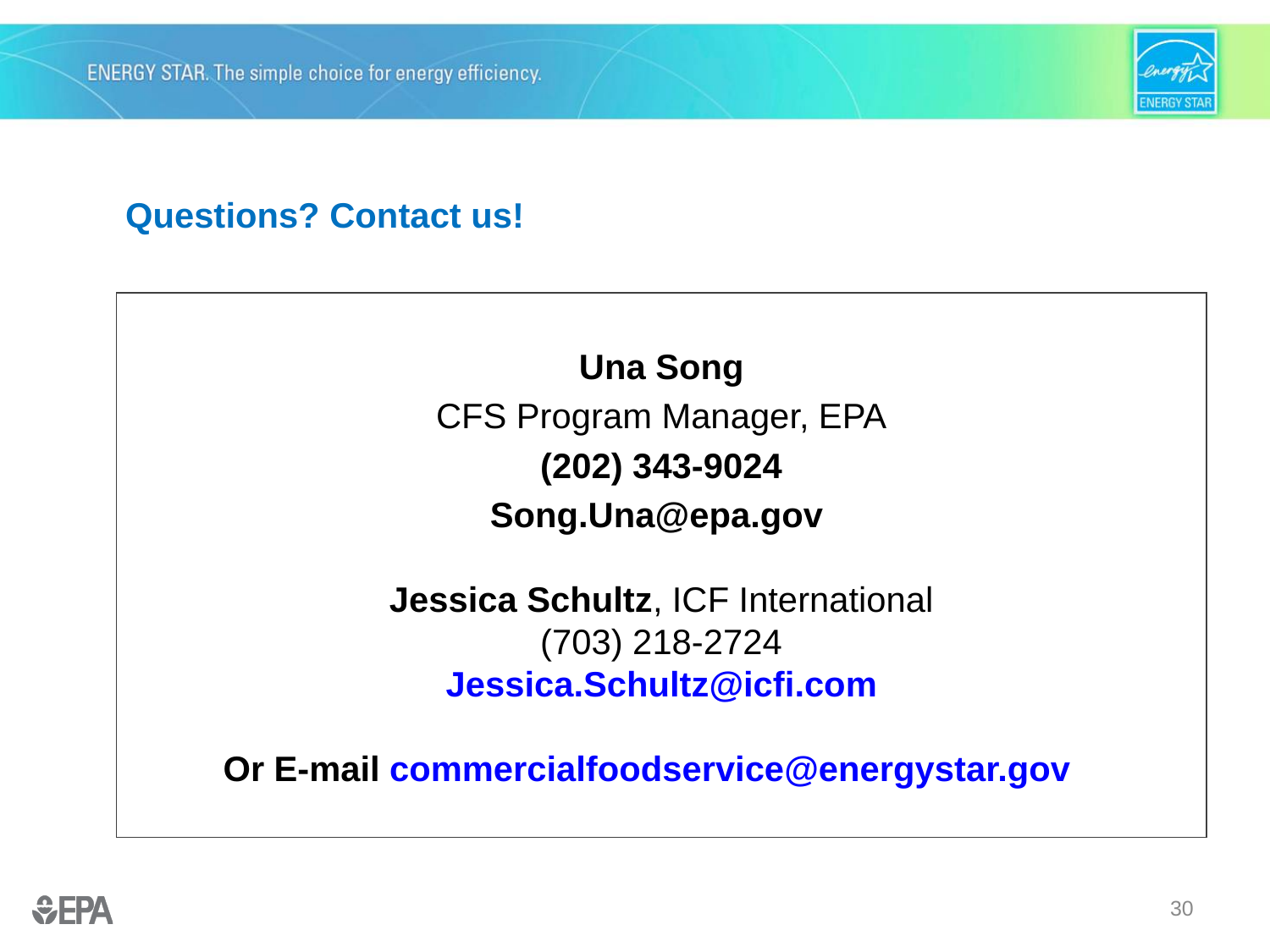

# Questions? Contact us!

Una Song
CFS Program Manager, EPA
(202) 343-9024
Song.Una@epa.gov

Jessica Schultz, ICF International
(703) 218-2724
Jessica.Schultz@icfi.com

Or E-mail commercialfoodservice@energystar.gov

30